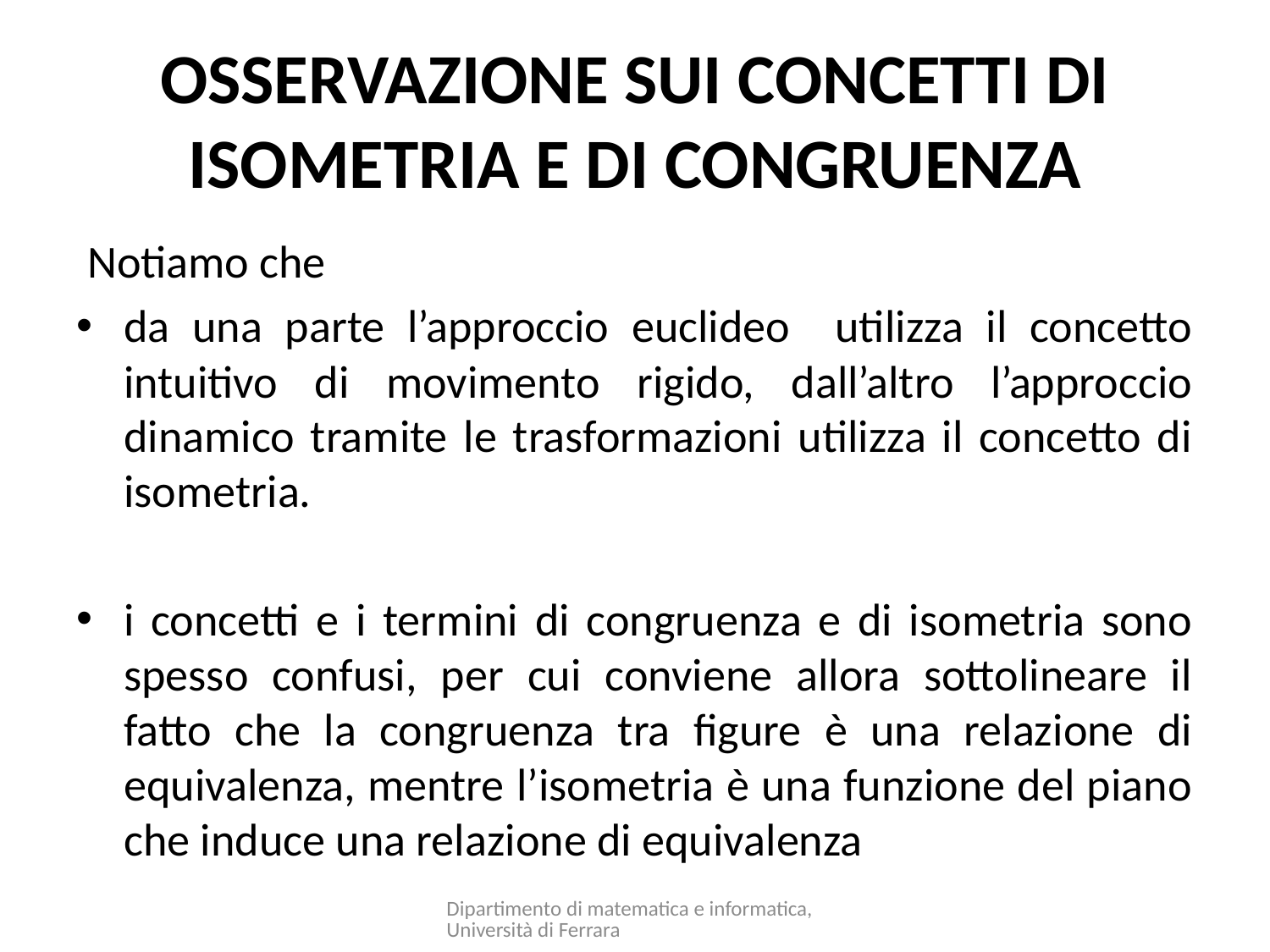

# Osservazione sui concetti di isometria e di congruenza
 Notiamo che
da una parte l’approccio euclideo  utilizza il concetto intuitivo di movimento rigido, dall’altro l’approccio dinamico tramite le trasformazioni utilizza il concetto di isometria.

i concetti e i termini di congruenza e di isometria sono spesso confusi, per cui conviene allora sottolineare il fatto che la congruenza tra figure è una relazione di equivalenza, mentre l’isometria è una funzione del piano che induce una relazione di equivalenza

Dipartimento di matematica e informatica, Università di Ferrara